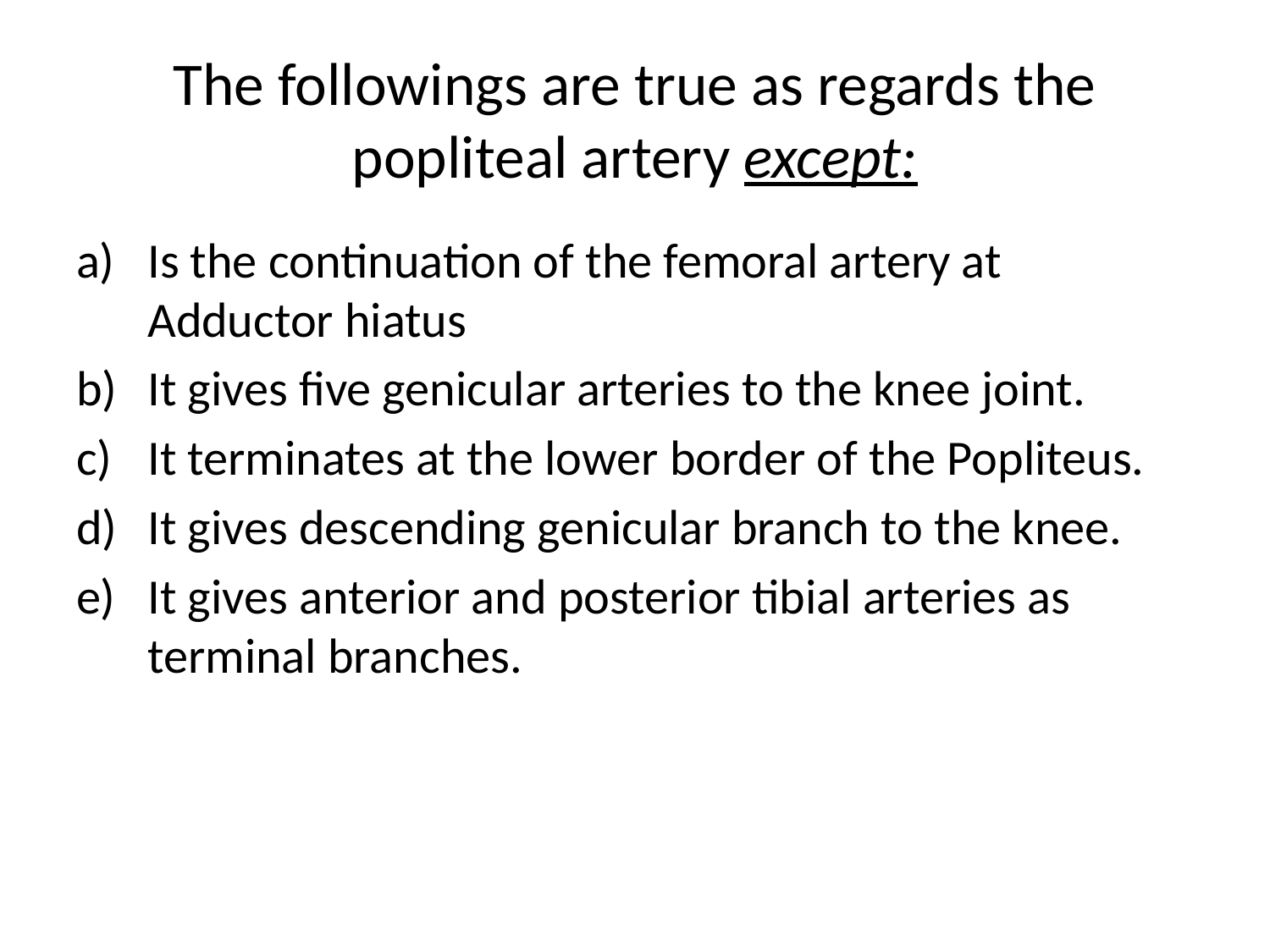

# The followings are true as regards the popliteal artery except:
Is the continuation of the femoral artery at Adductor hiatus
It gives five genicular arteries to the knee joint.
It terminates at the lower border of the Popliteus.
It gives descending genicular branch to the knee.
It gives anterior and posterior tibial arteries as terminal branches.